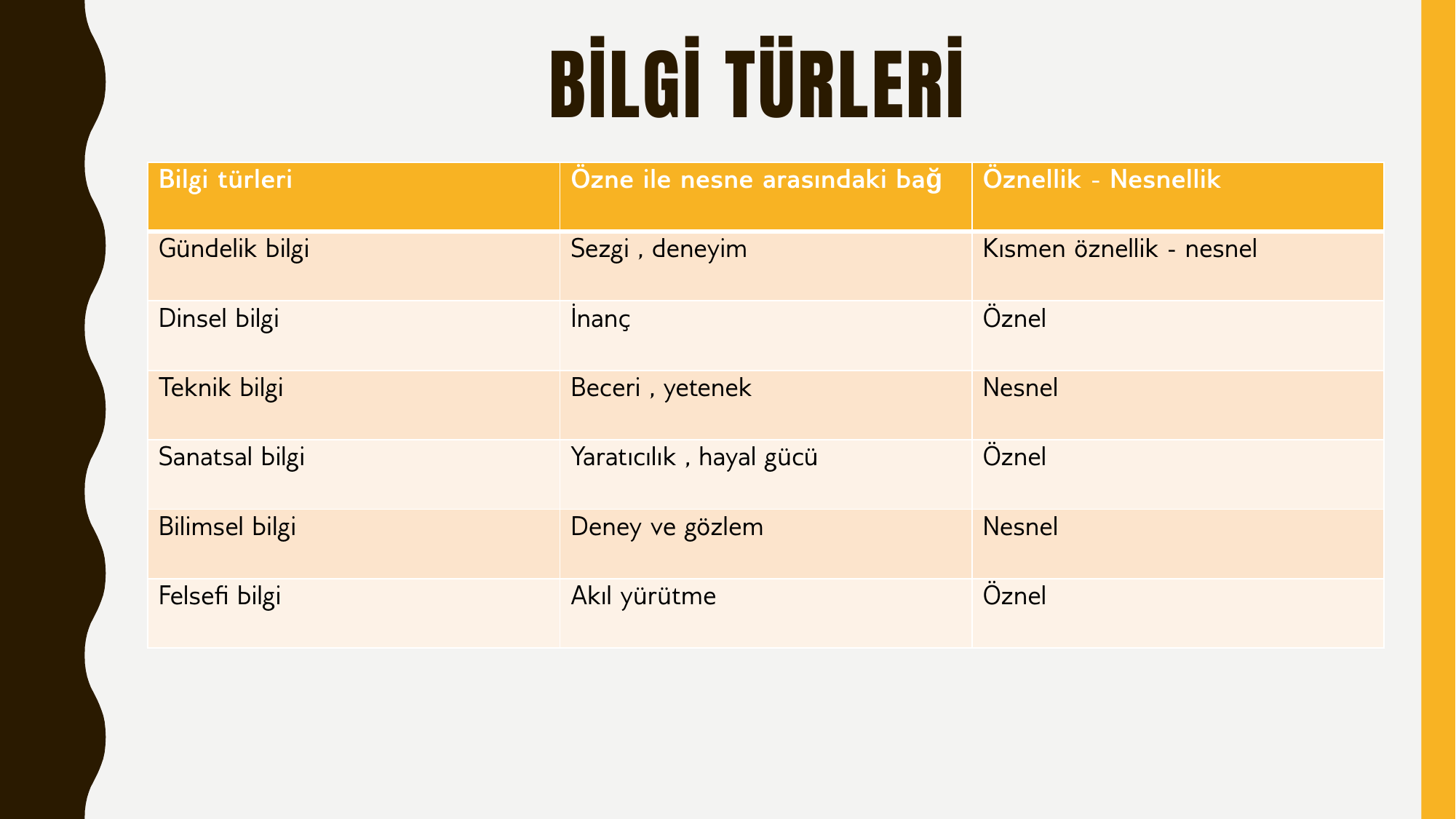

# BİLGİ TÜRLERİ
| Bilgi türleri | Özne ile nesne arasındaki bağ | Öznellik - Nesnellik |
| --- | --- | --- |
| Gündelik bilgi | Sezgi , deneyim | Kısmen öznellik - nesnel |
| Dinsel bilgi | İnanç | Öznel |
| Teknik bilgi | Beceri , yetenek | Nesnel |
| Sanatsal bilgi | Yaratıcılık , hayal gücü | Öznel |
| Bilimsel bilgi | Deney ve gözlem | Nesnel |
| Felsefi bilgi | Akıl yürütme | Öznel |